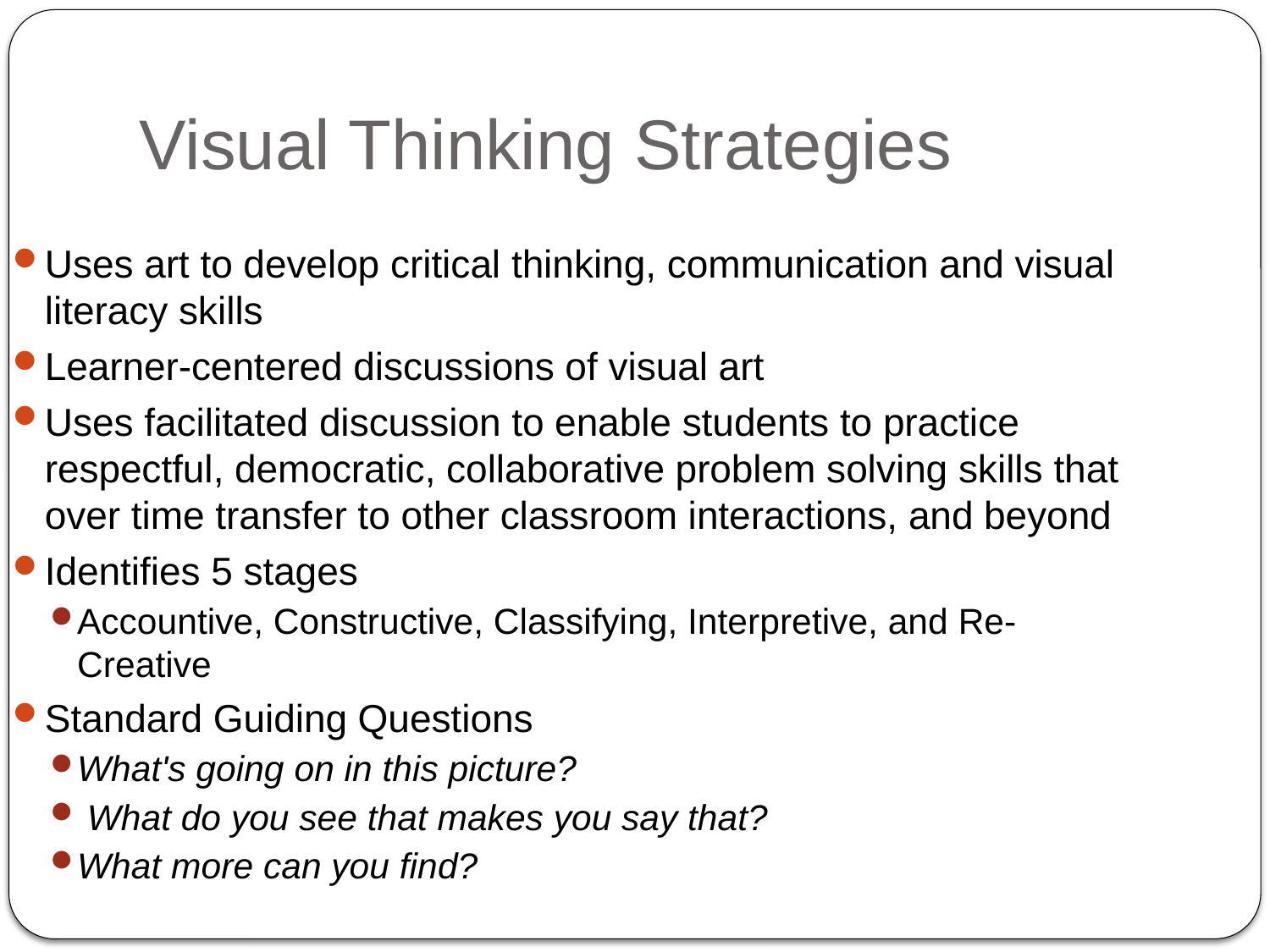

# Visual Thinking Strategies
Uses art to develop critical thinking, communication and visual literacy skills
Learner-centered discussions of visual art
Uses facilitated discussion to enable students to practice respectful, democratic, collaborative problem solving skills that over time transfer to other classroom interactions, and beyond
Identifies 5 stages
Accountive, Constructive, Classifying, Interpretive, and Re-Creative
Standard Guiding Questions
What's going on in this picture?
 What do you see that makes you say that?
What more can you find?